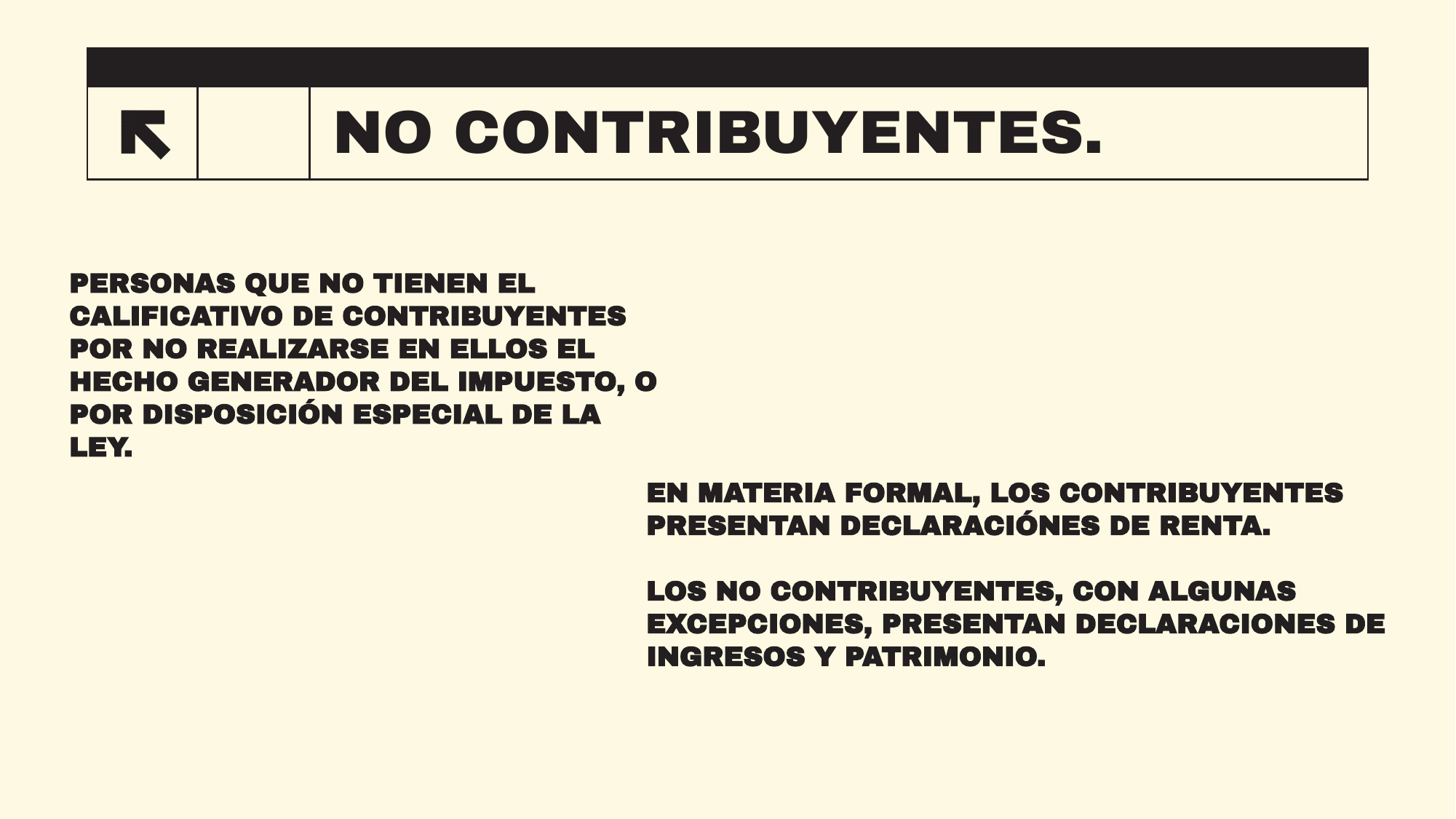

# NO CONTRIBUYENTES.

33
PERSONAS QUE NO TIENEN EL CALIFICATIVO DE CONTRIBUYENTES POR NO REALIZARSE EN ELLOS EL HECHO GENERADOR DEL IMPUESTO, O POR DISPOSICIÓN ESPECIAL DE LA LEY.
EN MATERIA FORMAL, LOS CONTRIBUYENTES PRESENTAN DECLARACIÓNES DE RENTA.

LOS NO CONTRIBUYENTES, CON ALGUNAS EXCEPCIONES, PRESENTAN DECLARACIONES DE INGRESOS Y PATRIMONIO.